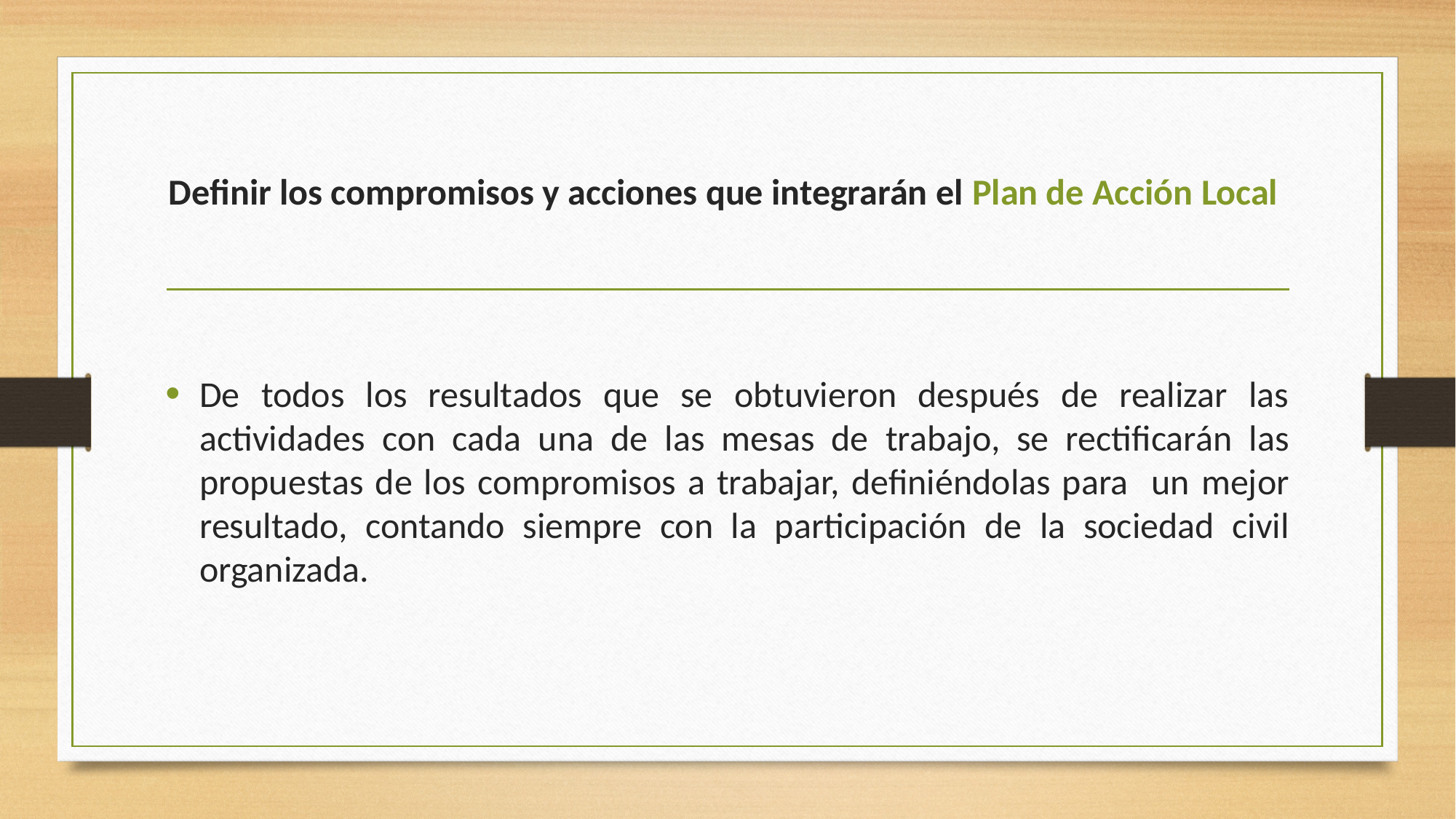

# Definir los compromisos y acciones que integrarán el Plan de Acción Local

De todos los resultados que se obtuvieron después de realizar las actividades con cada una de las mesas de trabajo, se rectificarán las propuestas de los compromisos a trabajar, definiéndolas para  un mejor resultado, contando siempre con la participación de la sociedad civil organizada.